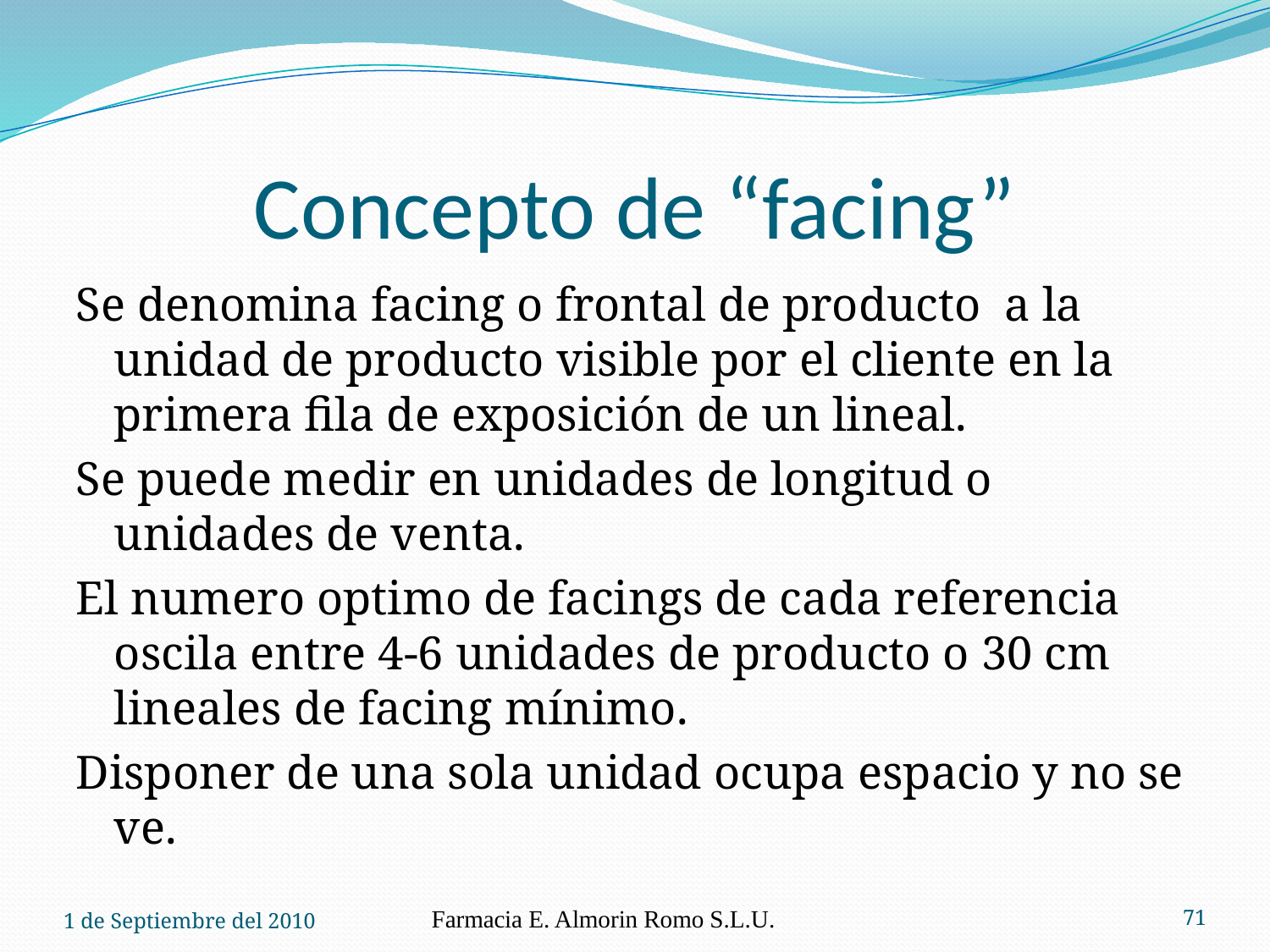

# Concepto de “facing”
Se denomina facing o frontal de producto  a la unidad de producto visible por el cliente en la primera fila de exposición de un lineal.
Se puede medir en unidades de longitud o unidades de venta.
El numero optimo de facings de cada referencia oscila entre 4-6 unidades de producto o 30 cm lineales de facing mínimo.
Disponer de una sola unidad ocupa espacio y no se ve.
1 de Septiembre del 2010
Farmacia E. Almorin Romo S.L.U.
71